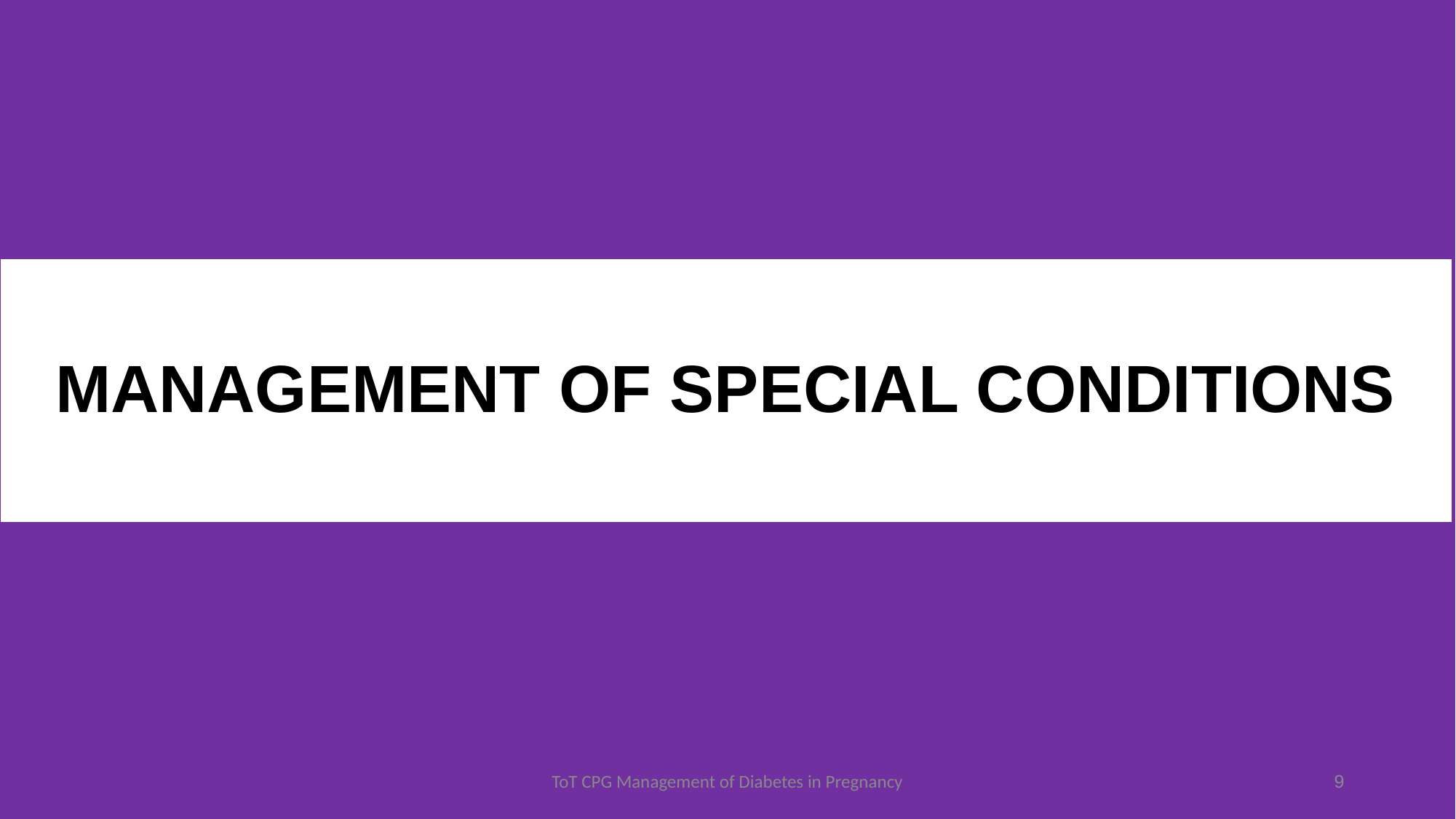

# MANAGEMENT OF SPECIAL CONDITIONS
ToT CPG Management of Diabetes in Pregnancy
9